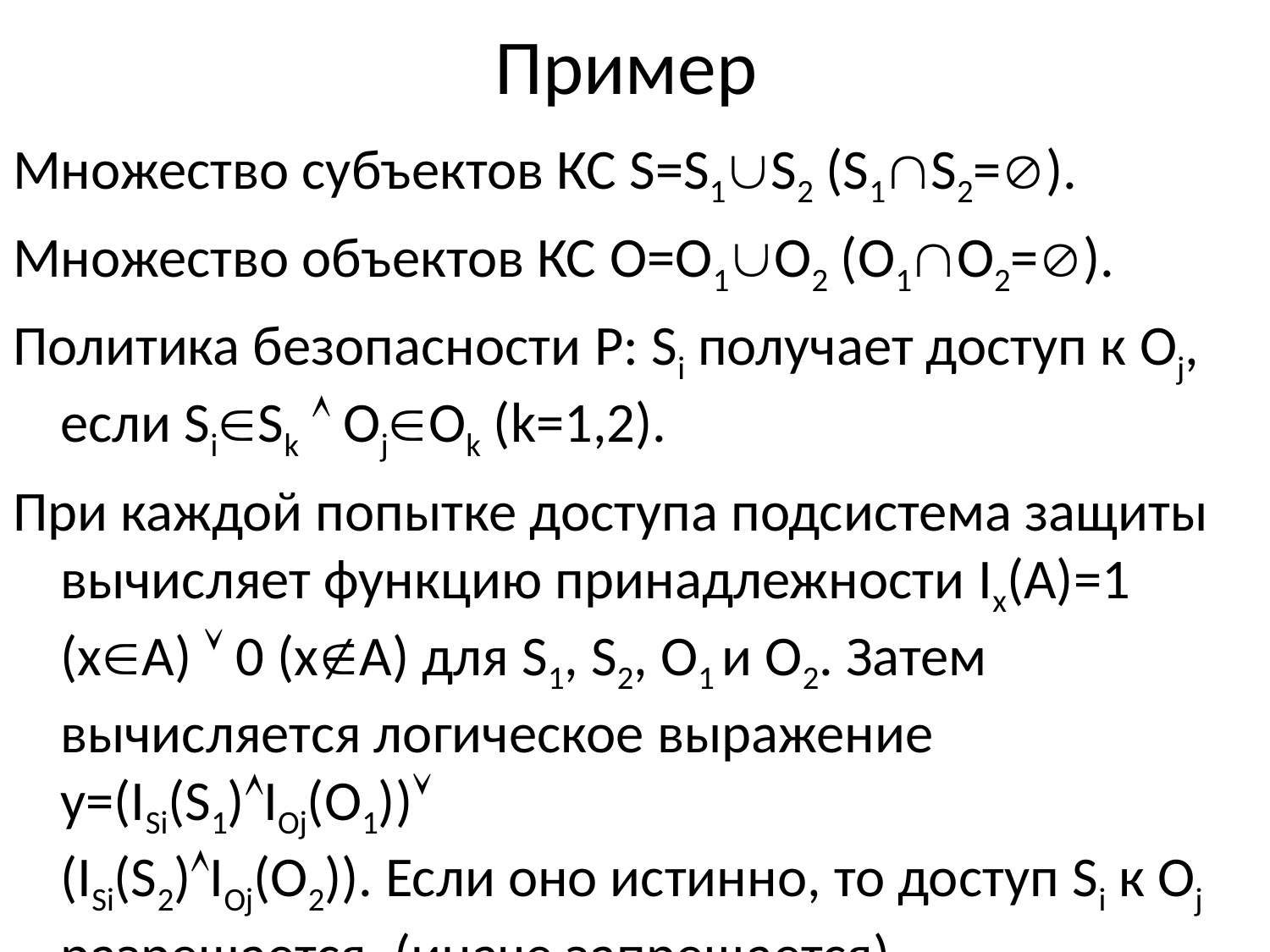

# Пример
Множество субъектов КС S=S1∪S2 (S1∩S2=∅).
Множество объектов КС O=O1∪O2 (O1∩O2=∅).
Политика безопасности P: Si получает доступ к Oj, если Si∈Sk ∧ Oj∈Ok (k=1,2).
При каждой попытке доступа подсистема защиты вычисляет функцию принадлежности Ix(A)=1 (x∈A) ∨ 0 (x∉A) для S1, S2, O1 и O2. Затем вычисляется логическое выражение y=(ISi(S1)∧IOj(O1))∨
(ISi(S2)∧IOj(O2)). Если оно истинно, то доступ Si к Oj разрешается. (иначе запрещается).